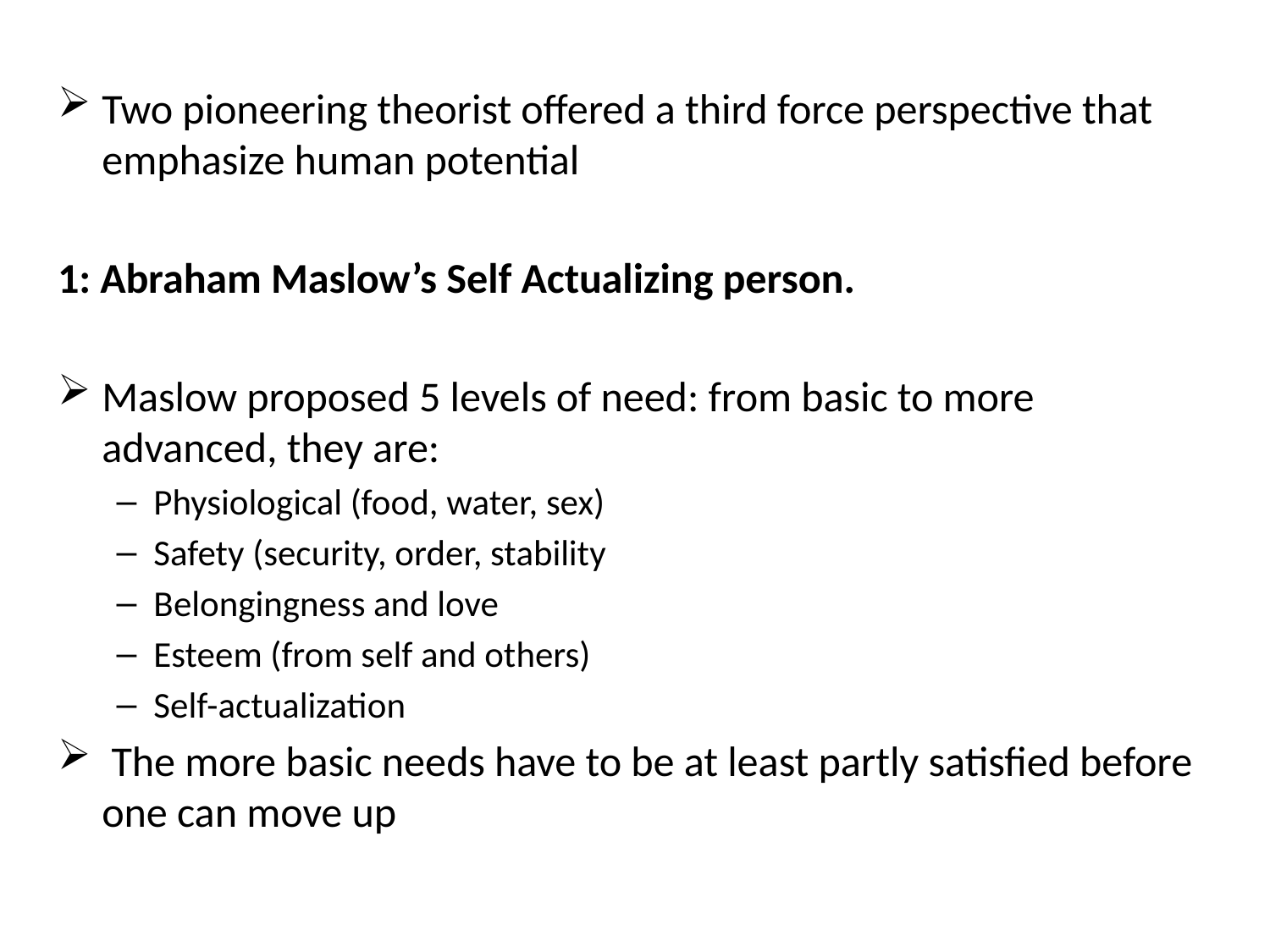

Two pioneering theorist offered a third force perspective that emphasize human potential

1: Abraham Maslow’s Self Actualizing person.

Maslow proposed 5 levels of need: from basic to more advanced, they are:
Physiological (food, water, sex)
Safety (security, order, stability
Belongingness and love
Esteem (from self and others)
Self-actualization
 The more basic needs have to be at least partly satisfied before one can move up